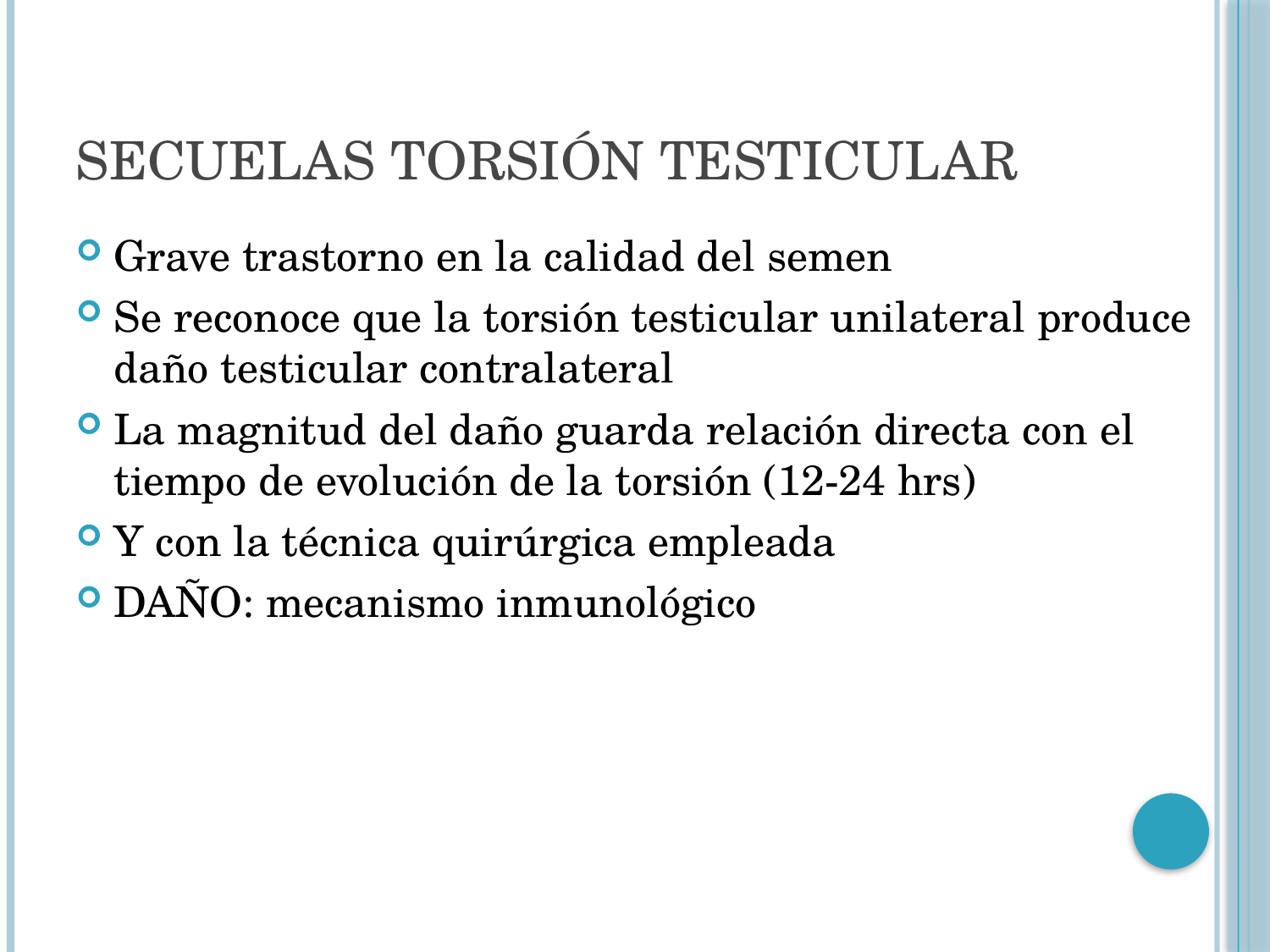

# Secuelas Torsión Testicular
Grave trastorno en la calidad del semen
Se reconoce que la torsión testicular unilateral produce daño testicular contralateral
La magnitud del daño guarda relación directa con el tiempo de evolución de la torsión (12-24 hrs)
Y con la técnica quirúrgica empleada
DAÑO: mecanismo inmunológico